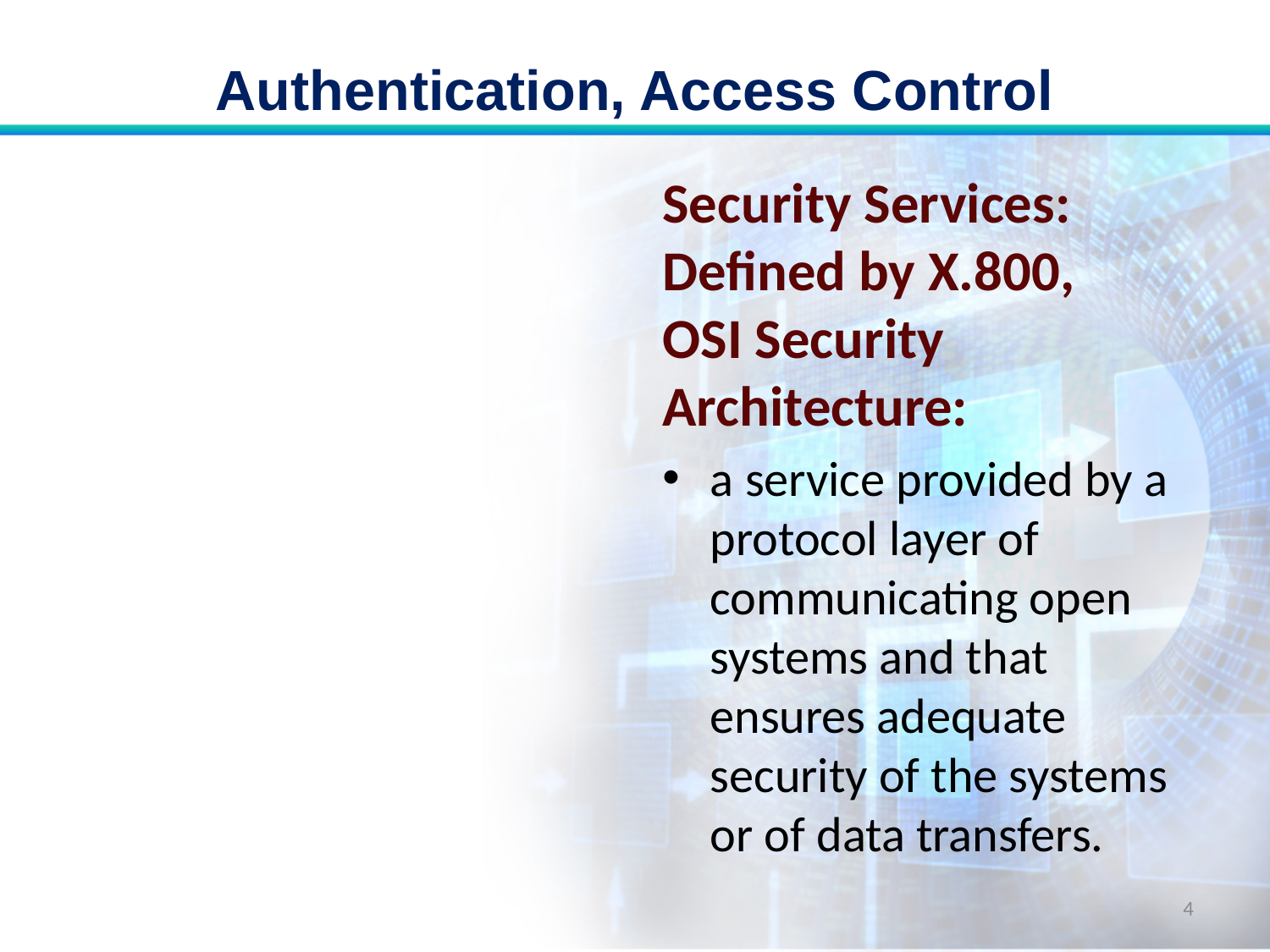

# Authentication, Access Control
Security Services: Defined by X.800,  OSI Security Architecture:
a service provided by a protocol layer of communicating open systems and that ensures adequate security of the systems or of data transfers.
4